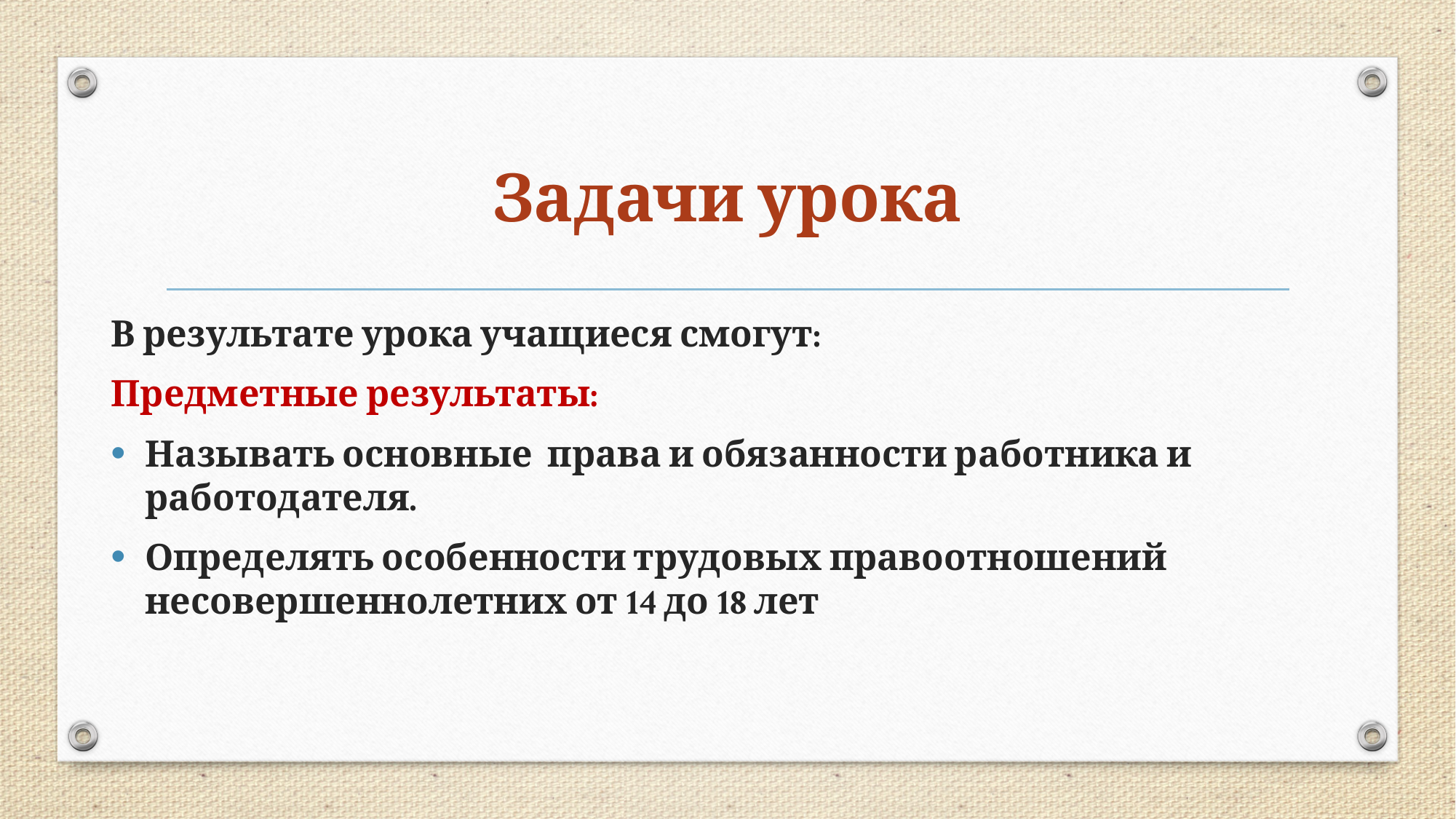

# Задачи урока
В результате урока учащиеся смогут:
Предметные результаты:
Называть основные  права и обязанности работника и работодателя.
Определять особенности трудовых правоотношений несовершеннолетних от 14 до 18 лет